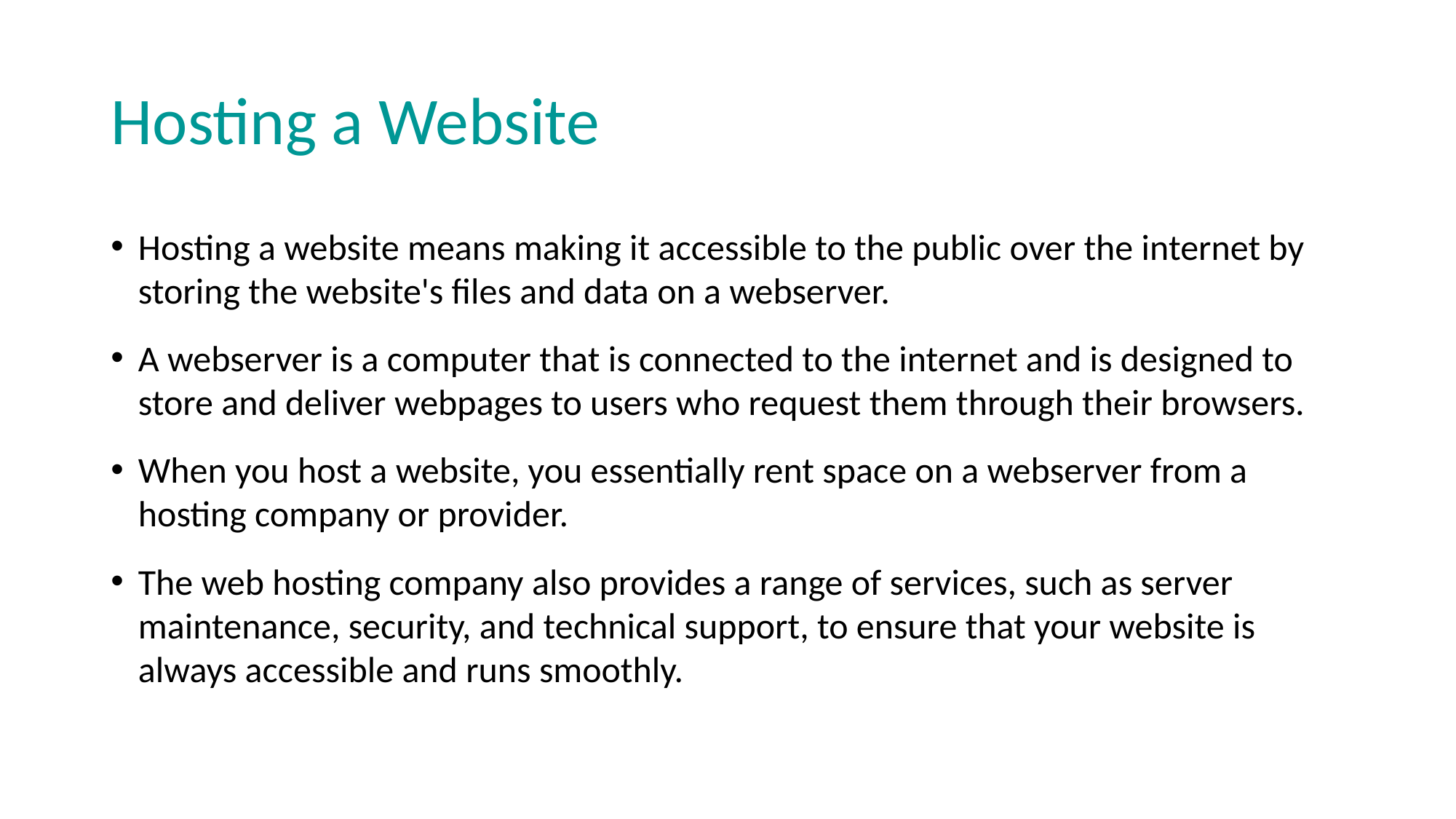

# Hosting a Website
Hosting a website means making it accessible to the public over the internet by storing the website's files and data on a webserver.
A webserver is a computer that is connected to the internet and is designed to store and deliver webpages to users who request them through their browsers.
When you host a website, you essentially rent space on a webserver from a hosting company or provider.
The web hosting company also provides a range of services, such as server maintenance, security, and technical support, to ensure that your website is always accessible and runs smoothly.